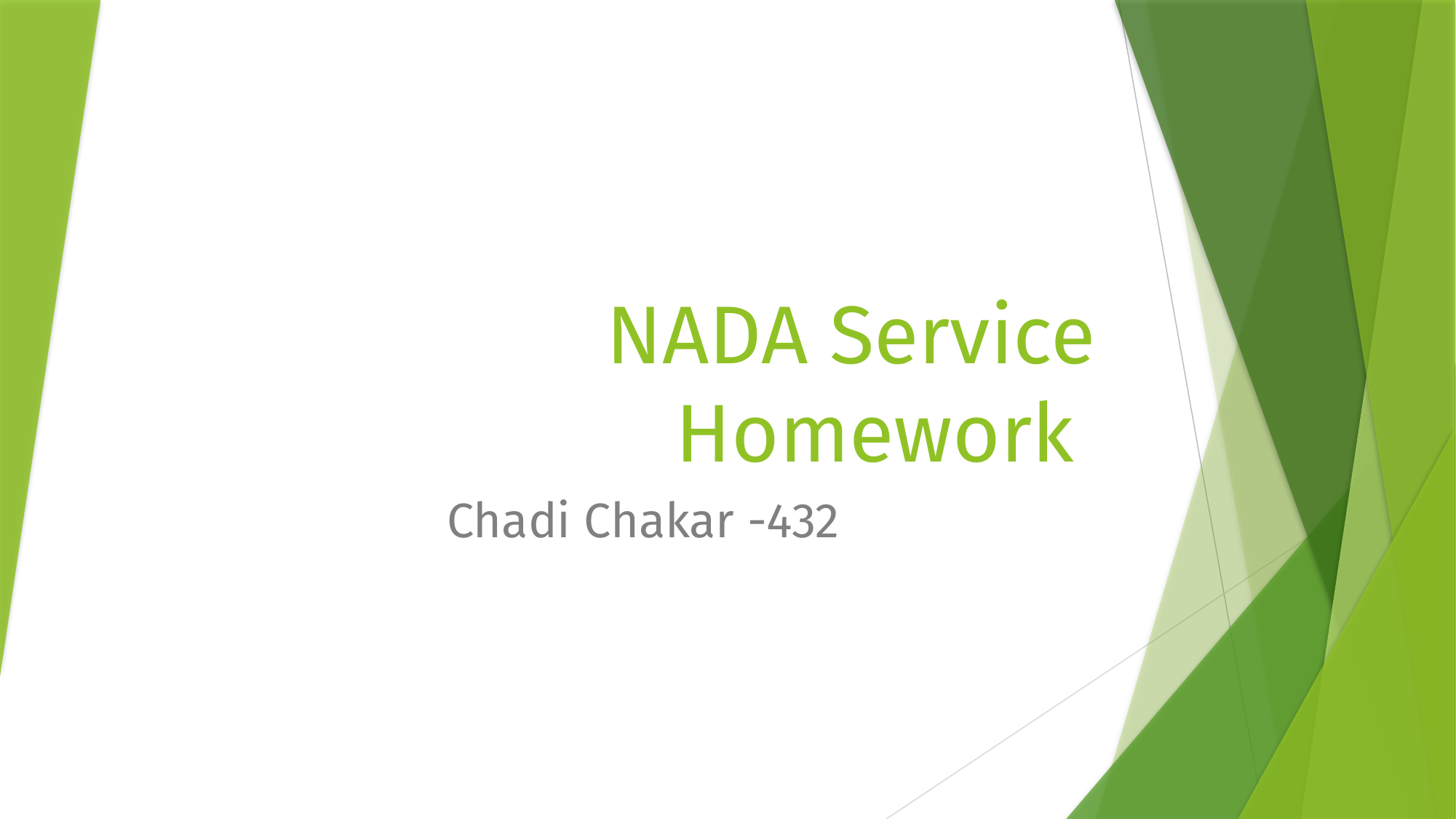

# NADA Service Homework
Chadi Chakar -432